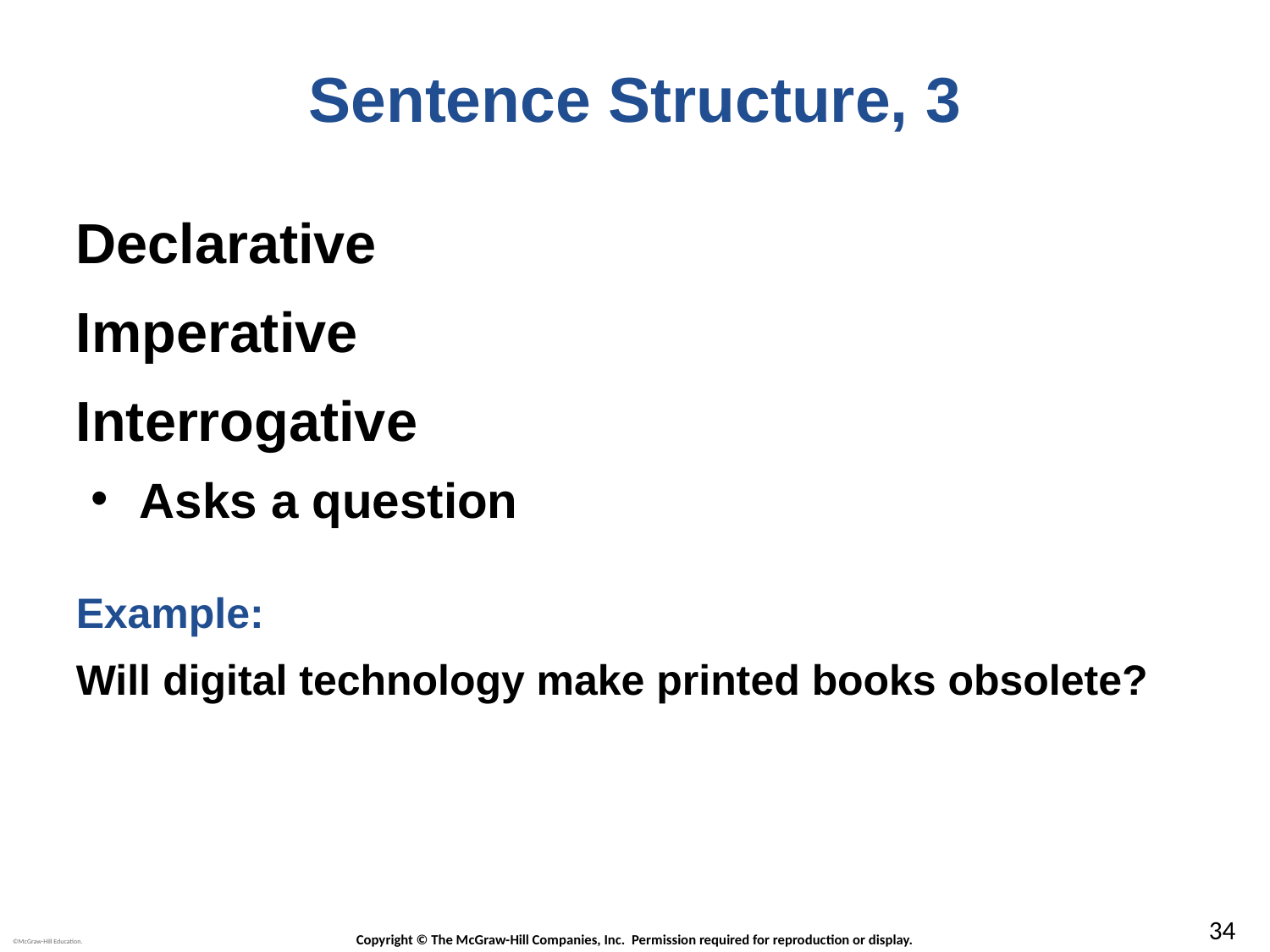

# Sentence Structure, 3
Declarative
Imperative
Interrogative
Asks a question
Example:
Will digital technology make printed books obsolete?